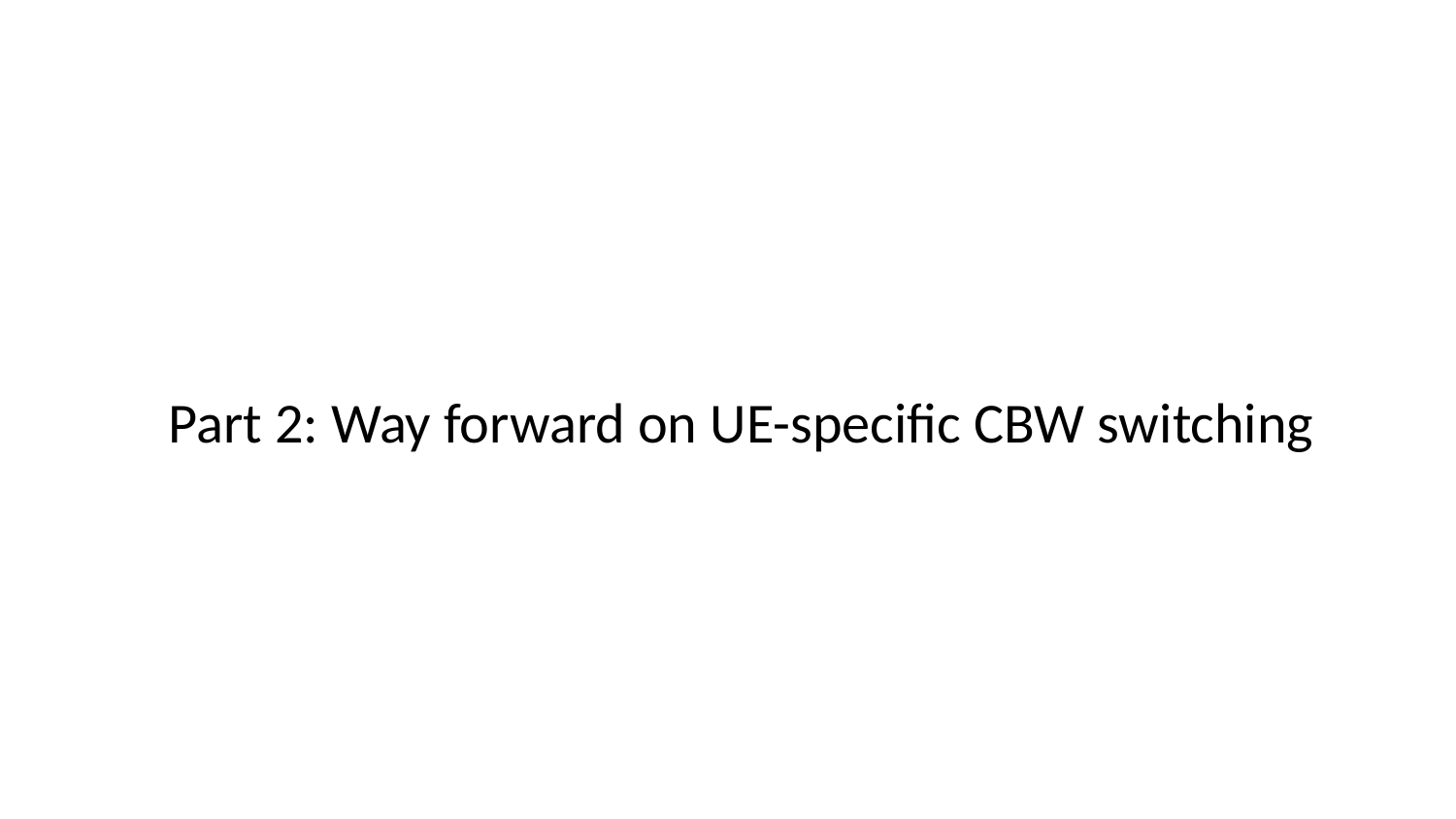

# Part 2: Way forward on UE-specific CBW switching